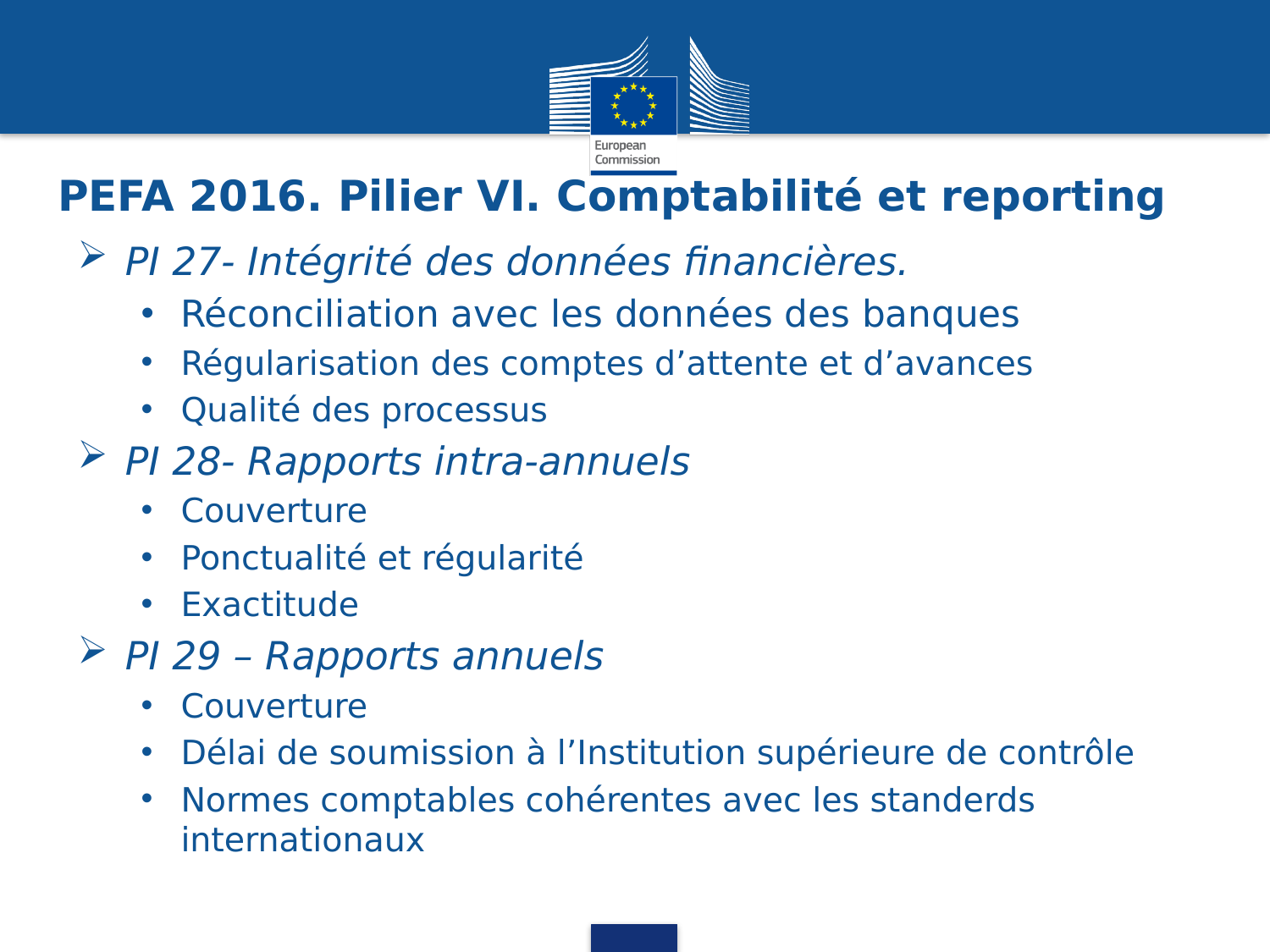

# PEFA 2016. Pilier VI. Comptabilité et reporting
PI 27- Intégrité des données financières.
Réconciliation avec les données des banques
Régularisation des comptes d’attente et d’avances
Qualité des processus
PI 28- Rapports intra-annuels
Couverture
Ponctualité et régularité
Exactitude
PI 29 – Rapports annuels
Couverture
Délai de soumission à l’Institution supérieure de contrôle
Normes comptables cohérentes avec les standerds internationaux